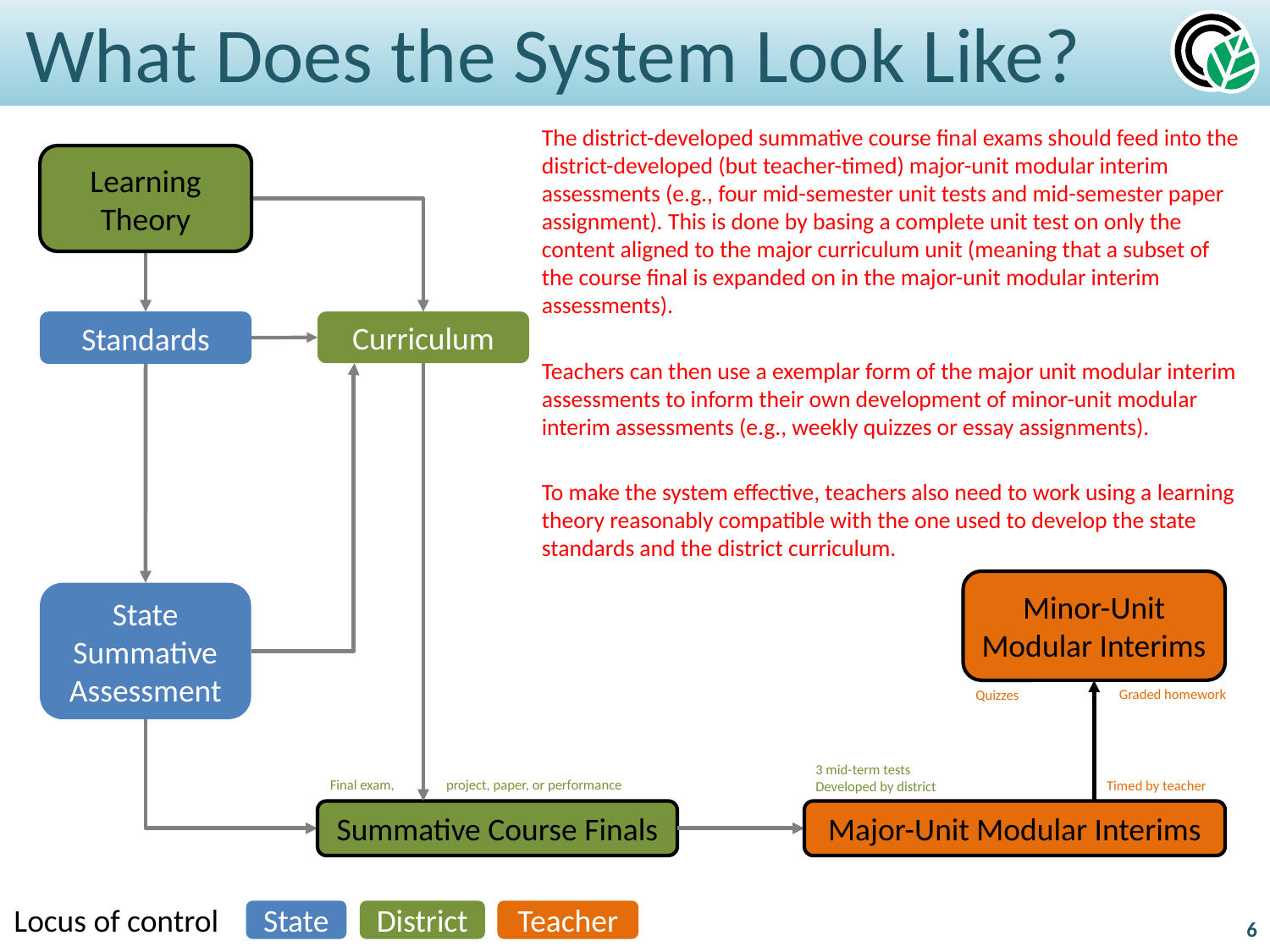

# What Does the System Look Like?
The district-developed summative course final exams should feed into the district-developed (but teacher-timed) major-unit modular interim assessments (e.g., four mid-semester unit tests and mid-semester paper assignment). This is done by basing a complete unit test on only the content aligned to the major curriculum unit (meaning that a subset of the course final is expanded on in the major-unit modular interim assessments).

Teachers can then use a exemplar form of the major unit modular interim assessments to inform their own development of minor-unit modular interim assessments (e.g., weekly quizzes or essay assignments).

To make the system effective, teachers also need to work using a learning theory reasonably compatible with the one used to develop the state standards and the district curriculum.
Learning Theory
Curriculum
Standards
Minor-Unit Modular Interims
State Summative Assessment
Graded homework
Quizzes
3 mid-term tests
Developed by district
Final exam,
project, paper, or performance
Timed by teacher
Summative Course Finals
Major-Unit Modular Interims
Locus of control
State
District
Teacher